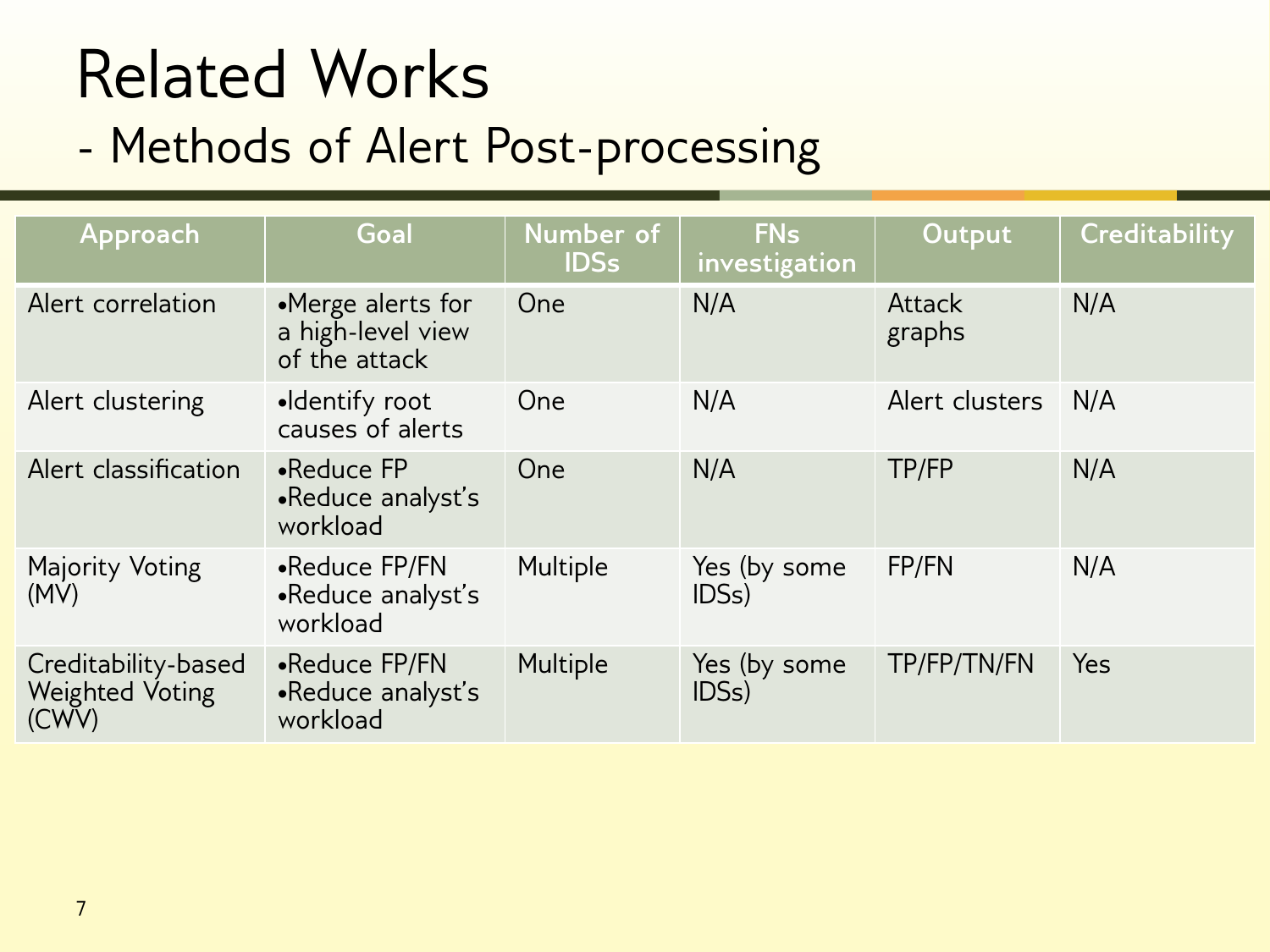

# Related Works - Methods of Alert Post-processing

| Approach | Goal | Number of IDSs | FNs investigation | Output | Creditability |
| --- | --- | --- | --- | --- | --- |
| Alert correlation | Merge alerts for a high-level view of the attack | One | N/A | Attack graphs | N/A |
| Alert clustering | Identify root causes of alerts | One | N/A | Alert clusters | N/A |
| Alert classification | Reduce FP Reduce analyst’s workload | One | N/A | TP/FP | N/A |
| Majority Voting (MV) | Reduce FP/FN Reduce analyst’s workload | Multiple | Yes (by some IDSs) | FP/FN | N/A |
| Creditability-based Weighted Voting (CWV) | Reduce FP/FN Reduce analyst’s workload | Multiple | Yes (by some IDSs) | TP/FP/TN/FN | Yes |
7